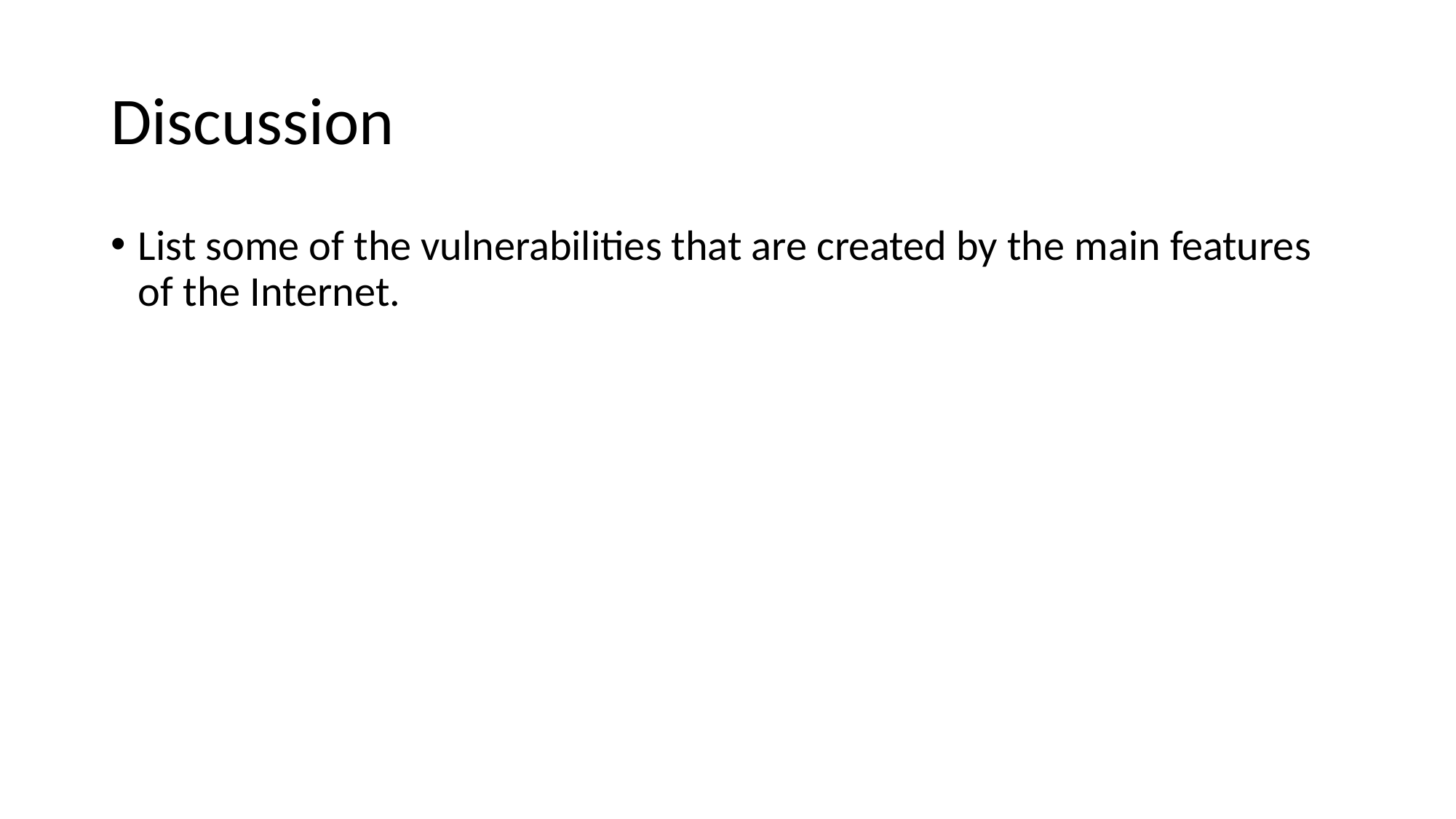

# Discussion
List some of the vulnerabilities that are created by the main features of the Internet.